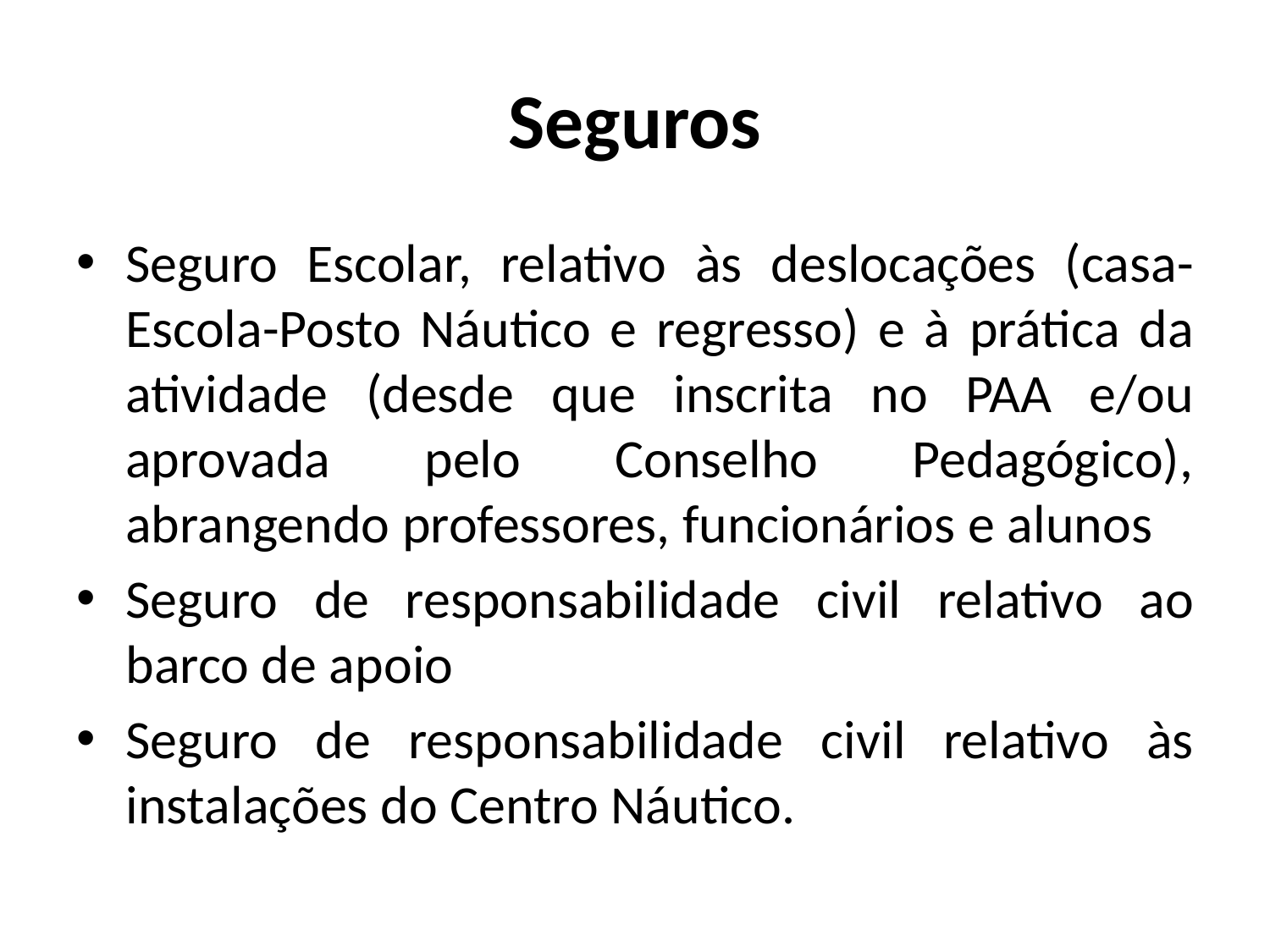

# Seguros
Seguro Escolar, relativo às deslocações (casa-Escola-Posto Náutico e regresso) e à prática da atividade (desde que inscrita no PAA e/ou aprovada pelo Conselho Pedagógico), abrangendo professores, funcionários e alunos
Seguro de responsabilidade civil relativo ao barco de apoio
Seguro de responsabilidade civil relativo às instalações do Centro Náutico.